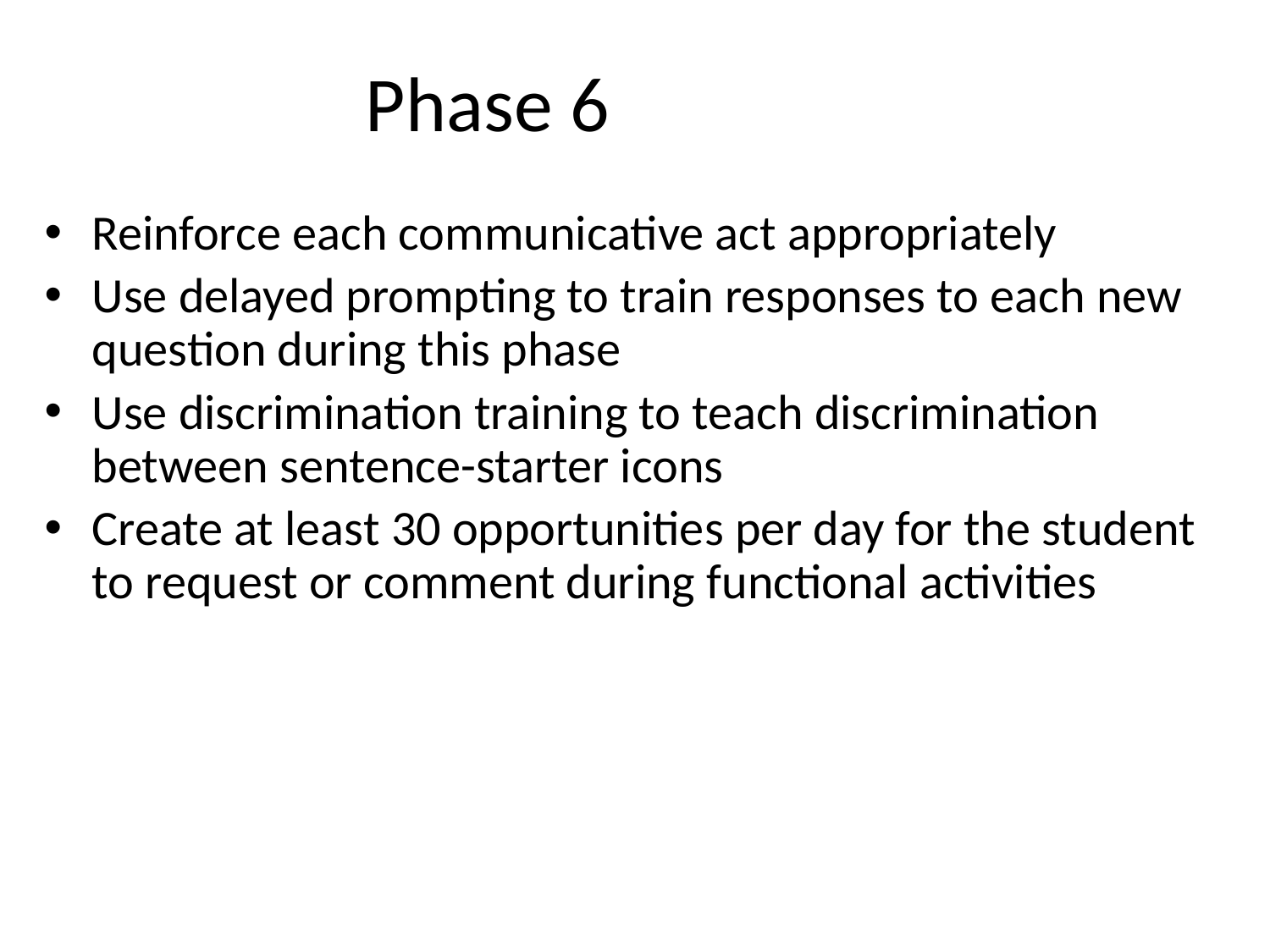

# Phase 6
Reinforce each communicative act appropriately
Use delayed prompting to train responses to each new question during this phase
Use discrimination training to teach discrimination between sentence-starter icons
Create at least 30 opportunities per day for the student to request or comment during functional activities